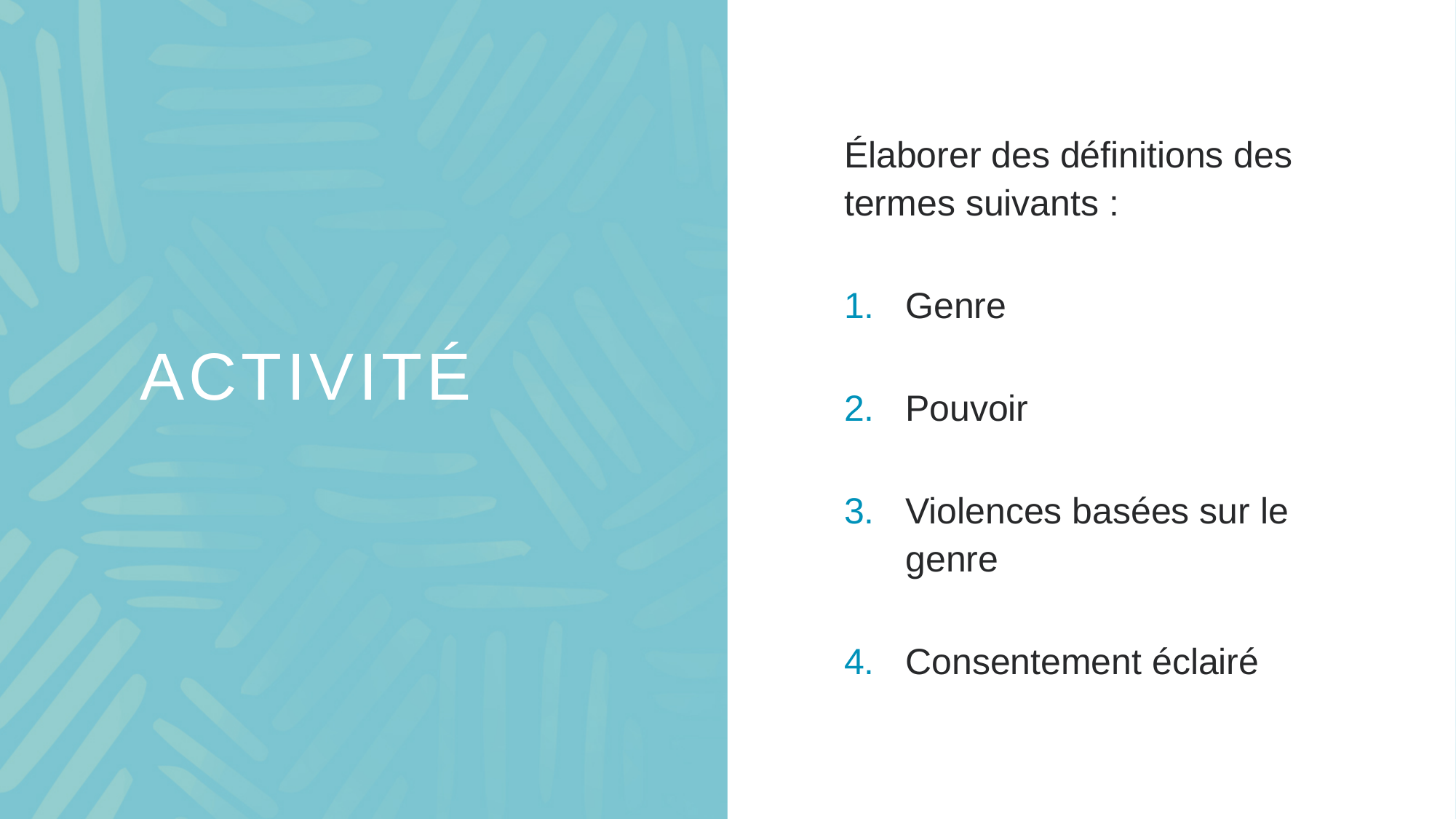

Élaborer des définitions des termes suivants :
Genre
Pouvoir
Violences basées sur le genre
Consentement éclairé
# Activité